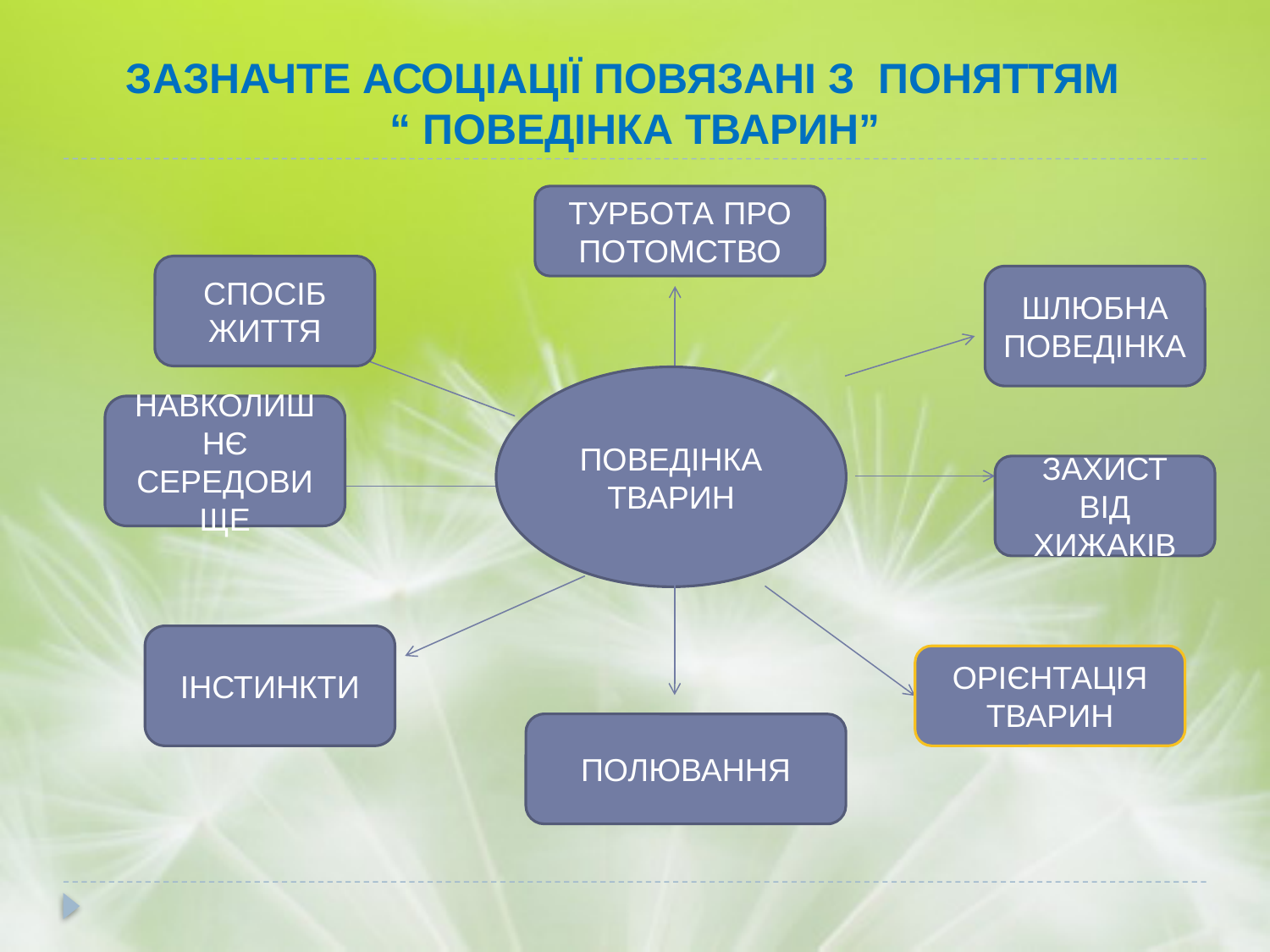

# ЗАЗНАЧТЕ АСОЦІАЦІЇ ПОВЯЗАНІ З  ПОНЯТТЯМ “ ПОВЕДІНКА ТВАРИН”
ТУРБОТА ПРО ПОТОМСТВО
СПОСІБ ЖИТТЯ
ШЛЮБНА ПОВЕДІНКА
ПОВЕДІНКА ТВАРИН
НАВКОЛИШНЄ СЕРЕДОВИЩЕ
ЗАХИСТ ВІД ХИЖАКІВ
ІНСТИНКТИ
ОРІЄНТАЦІЯ ТВАРИН
ПОЛЮВАННЯ